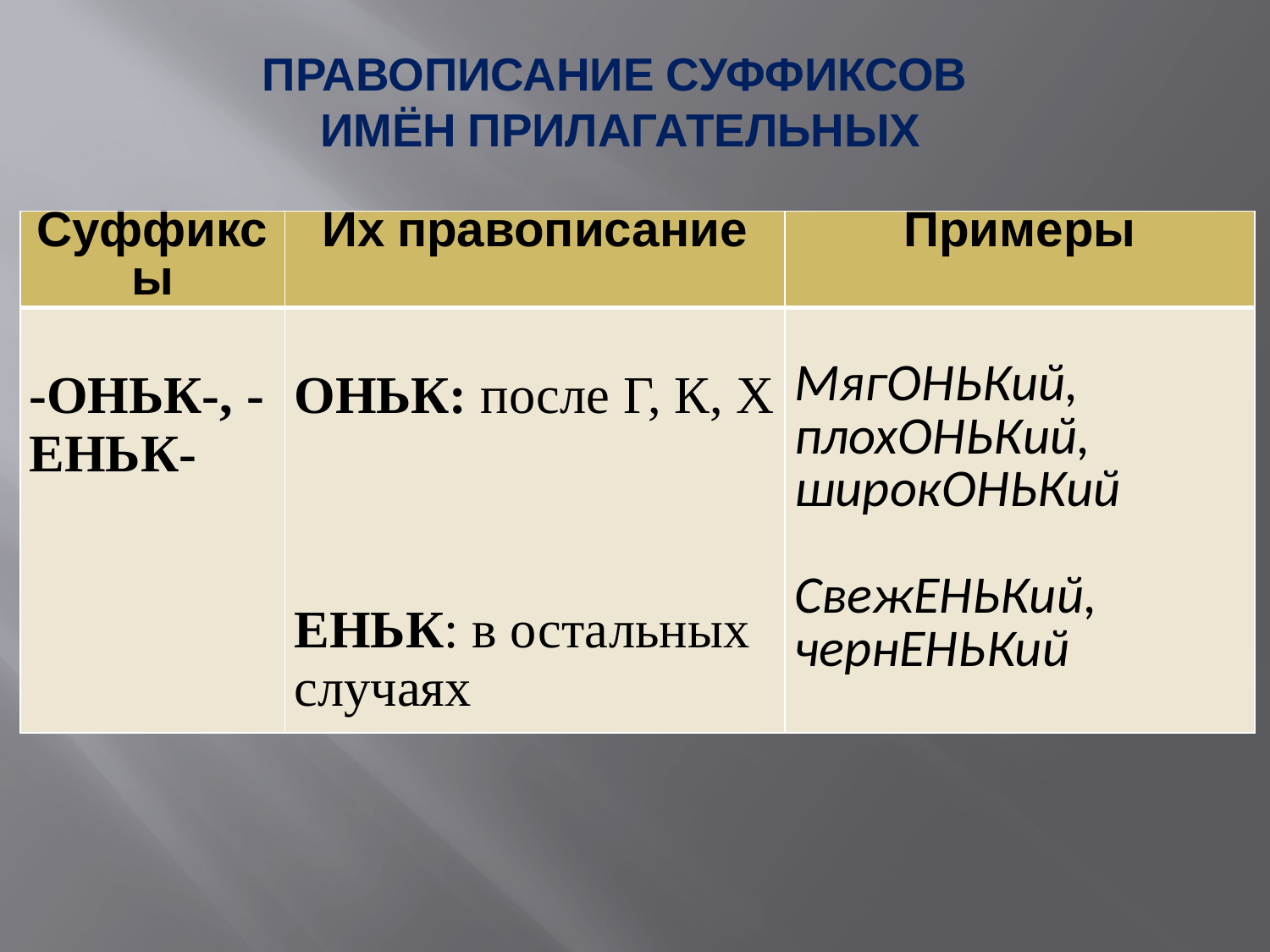

# ПРАВОПИСАНИЕ СУФФИКСОВ ИМЁН ПРИЛАГАТЕЛЬНЫХ
| Суффиксы | Их правописание | Примеры |
| --- | --- | --- |
| -ОНЬК-, -ЕНЬК- | ОНЬК: после Г, К, Х ЕНЬК: в остальных случаях | МягОНЬКий, плохОНЬКий, широкОНЬКий СвежЕНЬКий, чернЕНЬКий |